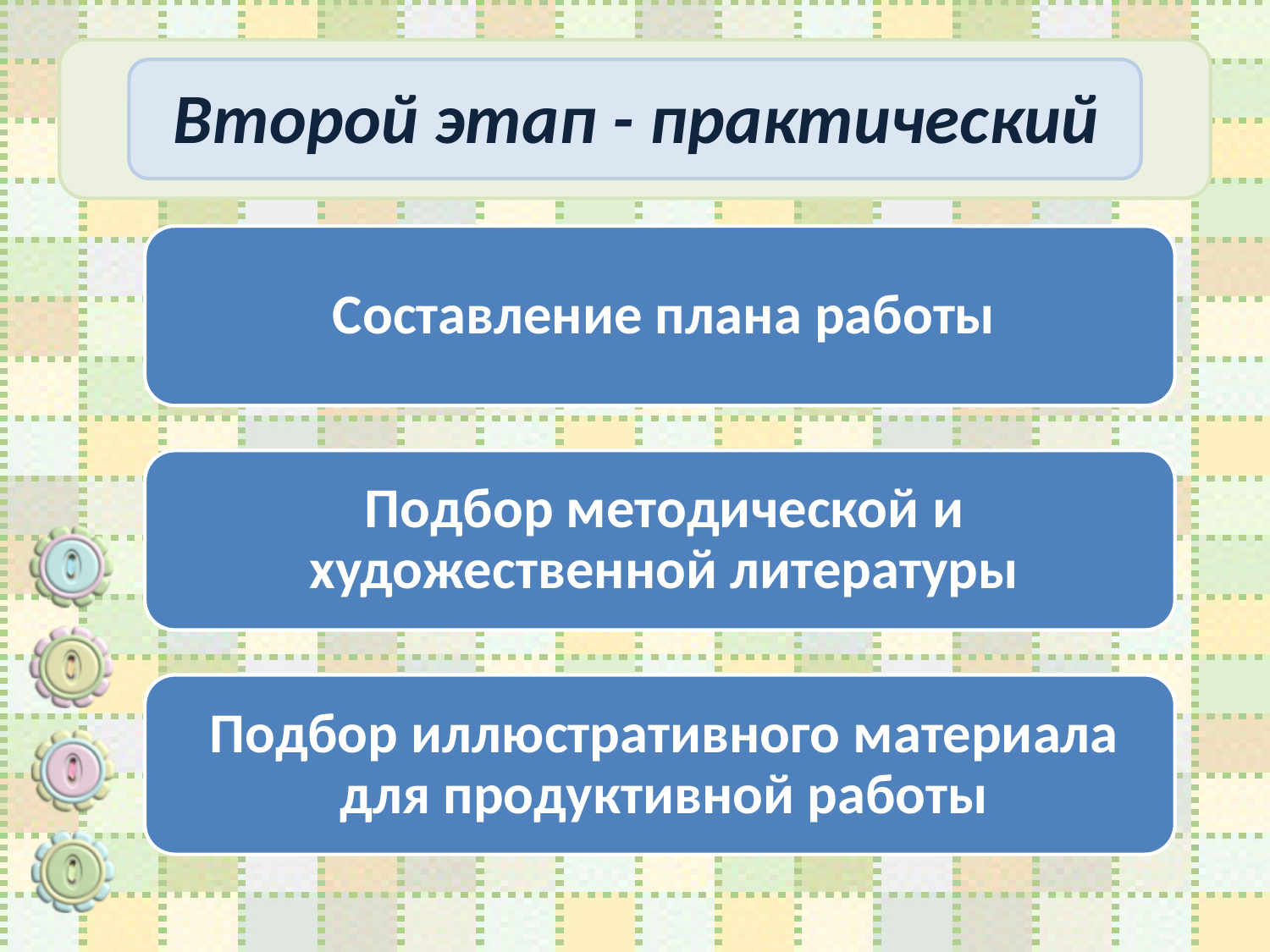

# Второй этап - практический
Составление плана работы
Подбор методической и художественной литературы
Подбор иллюстративного материала для продуктивной работы